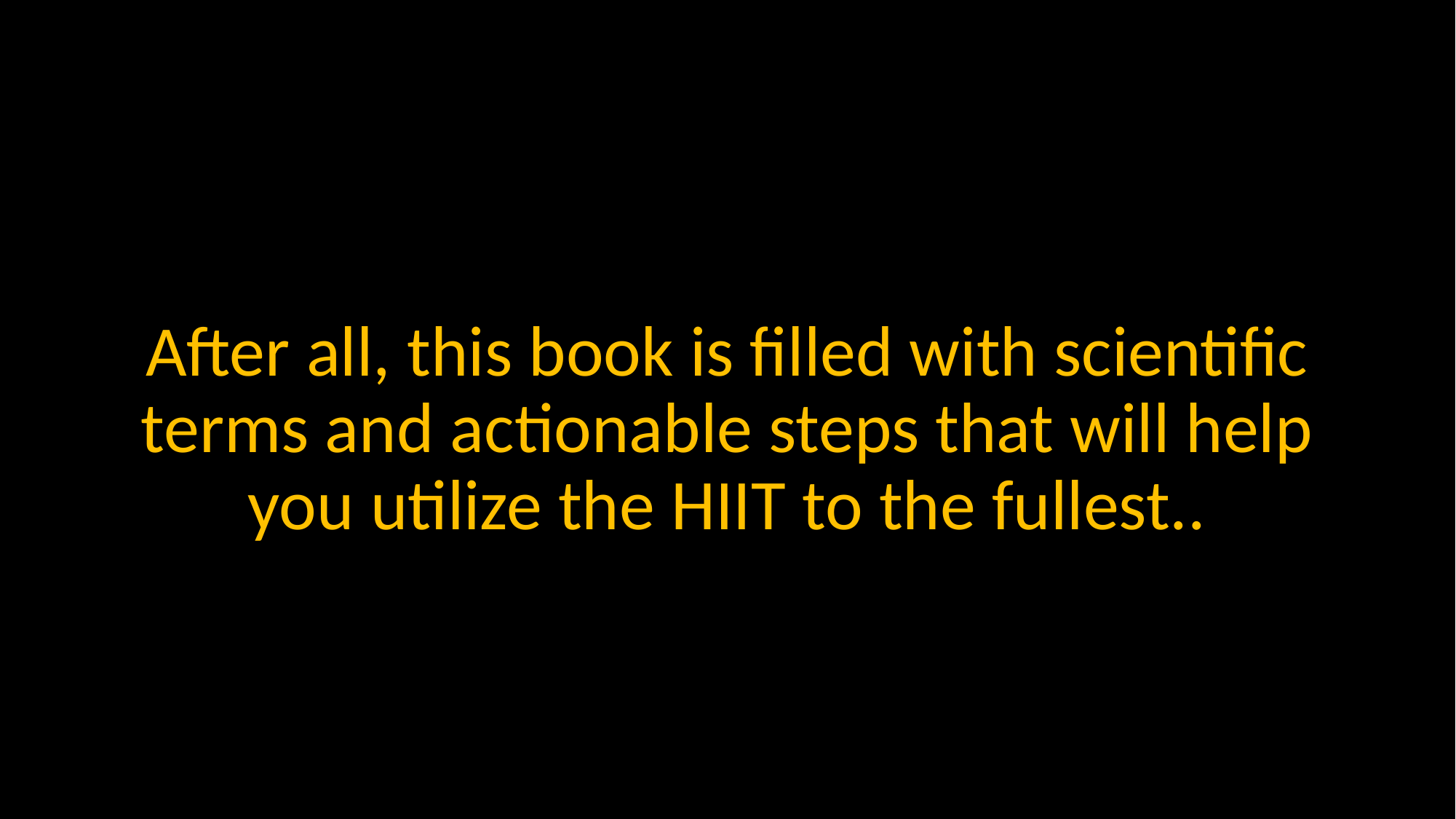

After all, this book is filled with scientific terms and actionable steps that will help you utilize the HIIT to the fullest..